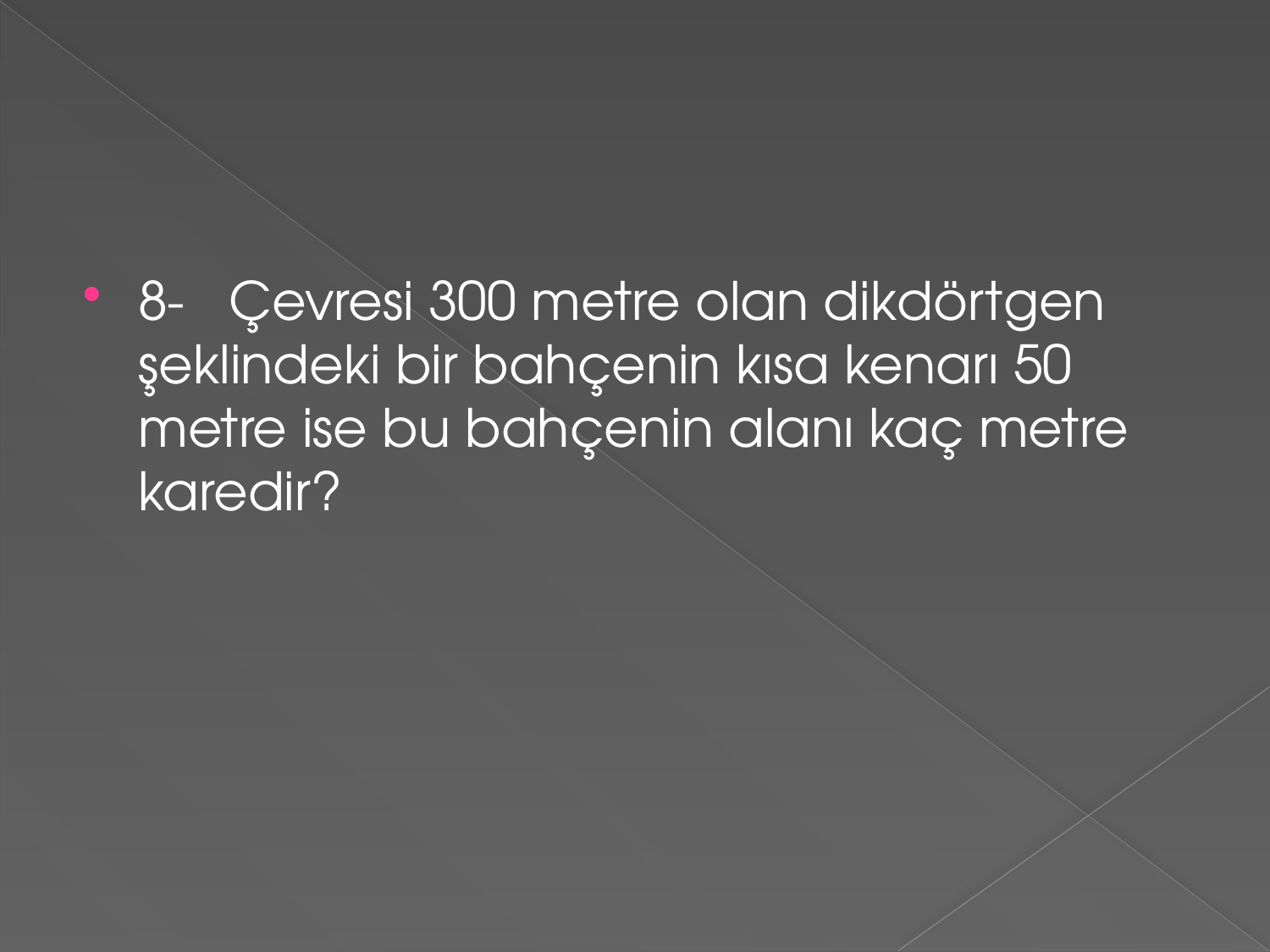

#
8-   Çevresi 300 metre olan dikdörtgen şeklindeki bir bahçenin kısa kenarı 50 metre ise bu bahçenin alanı kaç metre karedir?